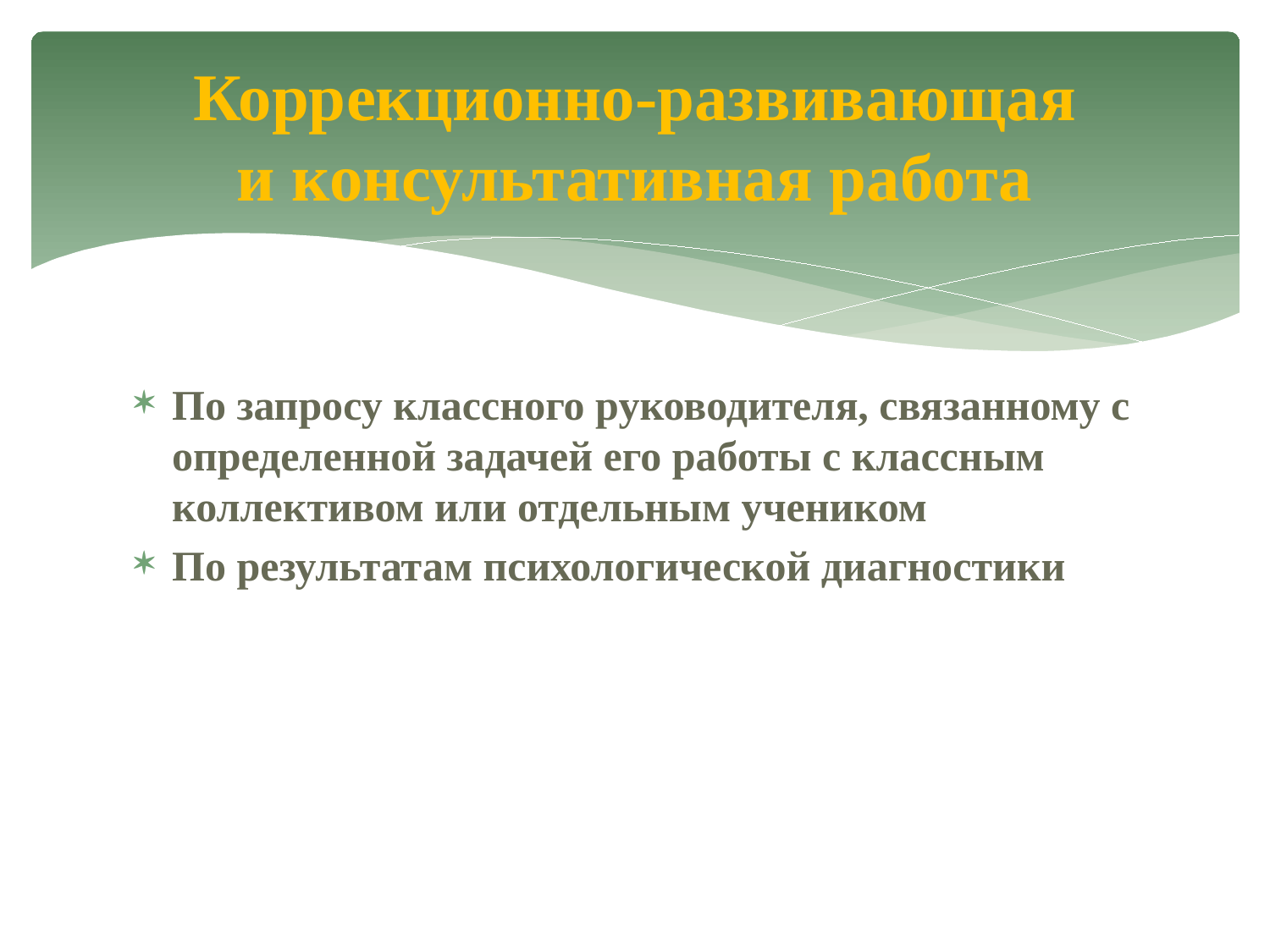

# Коррекционно-развивающая и консультативная работа
По запросу классного руководителя, связанному с определенной задачей его работы с классным коллективом или отдельным учеником
По результатам психологической диагностики